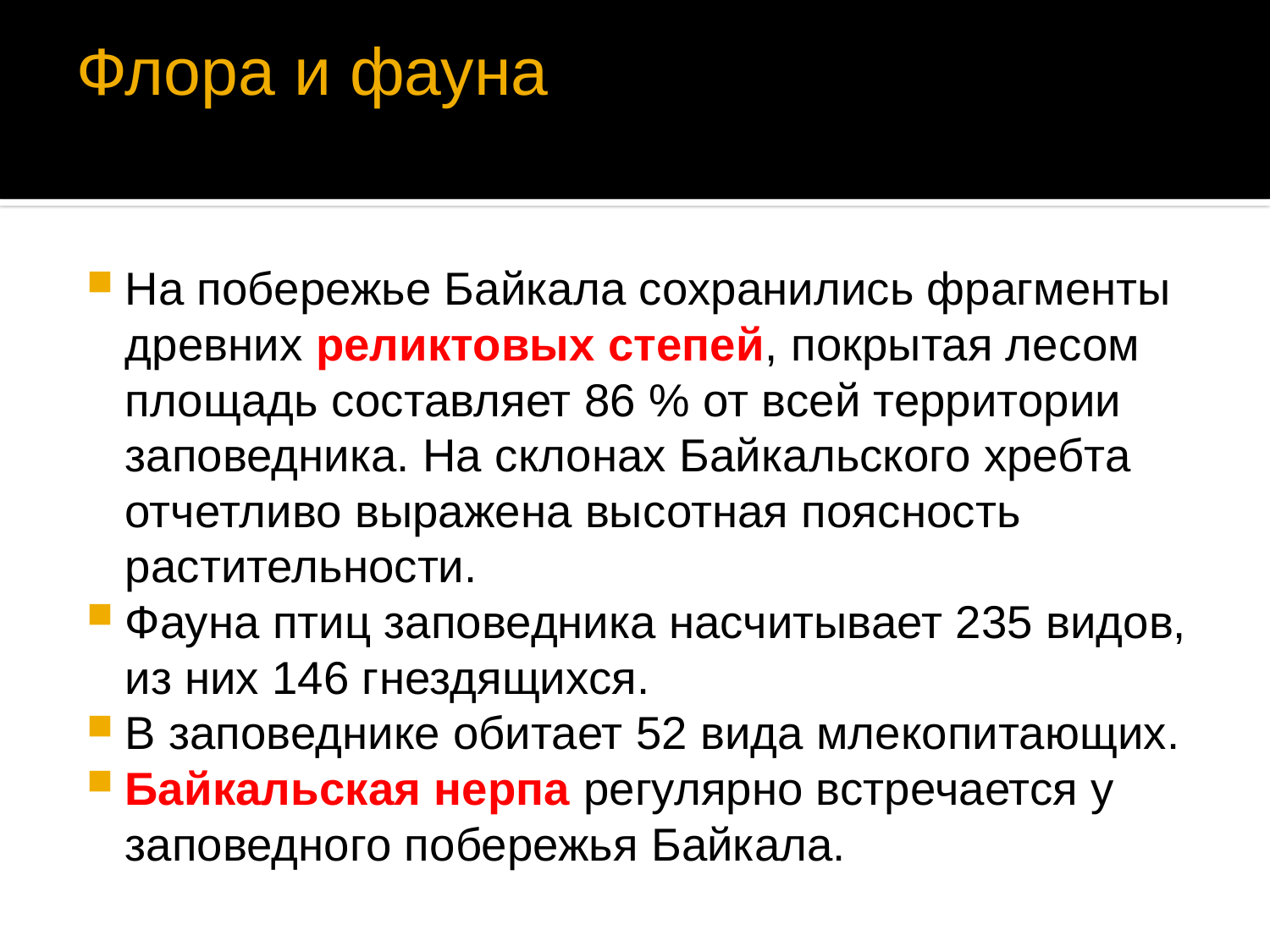

# Флора и фауна
На побережье Байкала сохранились фрагменты древних реликтовых степей, покрытая лесом площадь составляет 86 % от всей территории заповедника. На склонах Байкальского хребта отчетливо выражена высотная поясность растительности.
Фауна птиц заповедника насчитывает 235 видов, из них 146 гнездящихся.
В заповеднике обитает 52 вида млекопитающих.
Байкальская нерпа регулярно встречается у заповедного побережья Байкала.